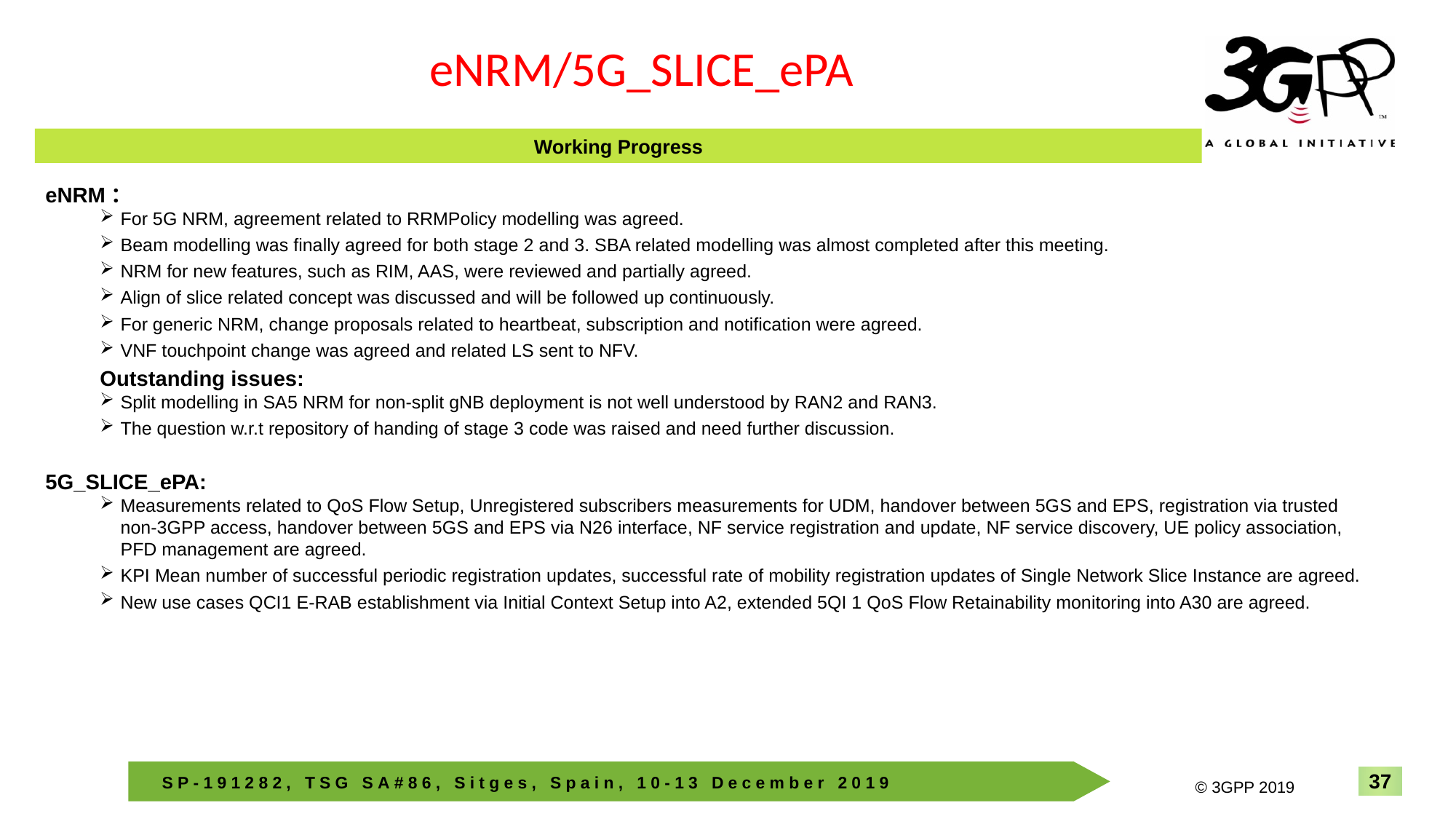

eNRM/5G_SLICE_ePA
Working Progress
eNRM：
For 5G NRM, agreement related to RRMPolicy modelling was agreed.
Beam modelling was finally agreed for both stage 2 and 3. SBA related modelling was almost completed after this meeting.
NRM for new features, such as RIM, AAS, were reviewed and partially agreed.
Align of slice related concept was discussed and will be followed up continuously.
For generic NRM, change proposals related to heartbeat, subscription and notification were agreed.
VNF touchpoint change was agreed and related LS sent to NFV.
Outstanding issues:
Split modelling in SA5 NRM for non-split gNB deployment is not well understood by RAN2 and RAN3.
The question w.r.t repository of handing of stage 3 code was raised and need further discussion.

5G_SLICE_ePA:
Measurements related to QoS Flow Setup, Unregistered subscribers measurements for UDM, handover between 5GS and EPS, registration via trusted non-3GPP access, handover between 5GS and EPS via N26 interface, NF service registration and update, NF service discovery, UE policy association, PFD management are agreed.
KPI Mean number of successful periodic registration updates, successful rate of mobility registration updates of Single Network Slice Instance are agreed.
New use cases QCI1 E-RAB establishment via Initial Context Setup into A2, extended 5QI 1 QoS Flow Retainability monitoring into A30 are agreed.